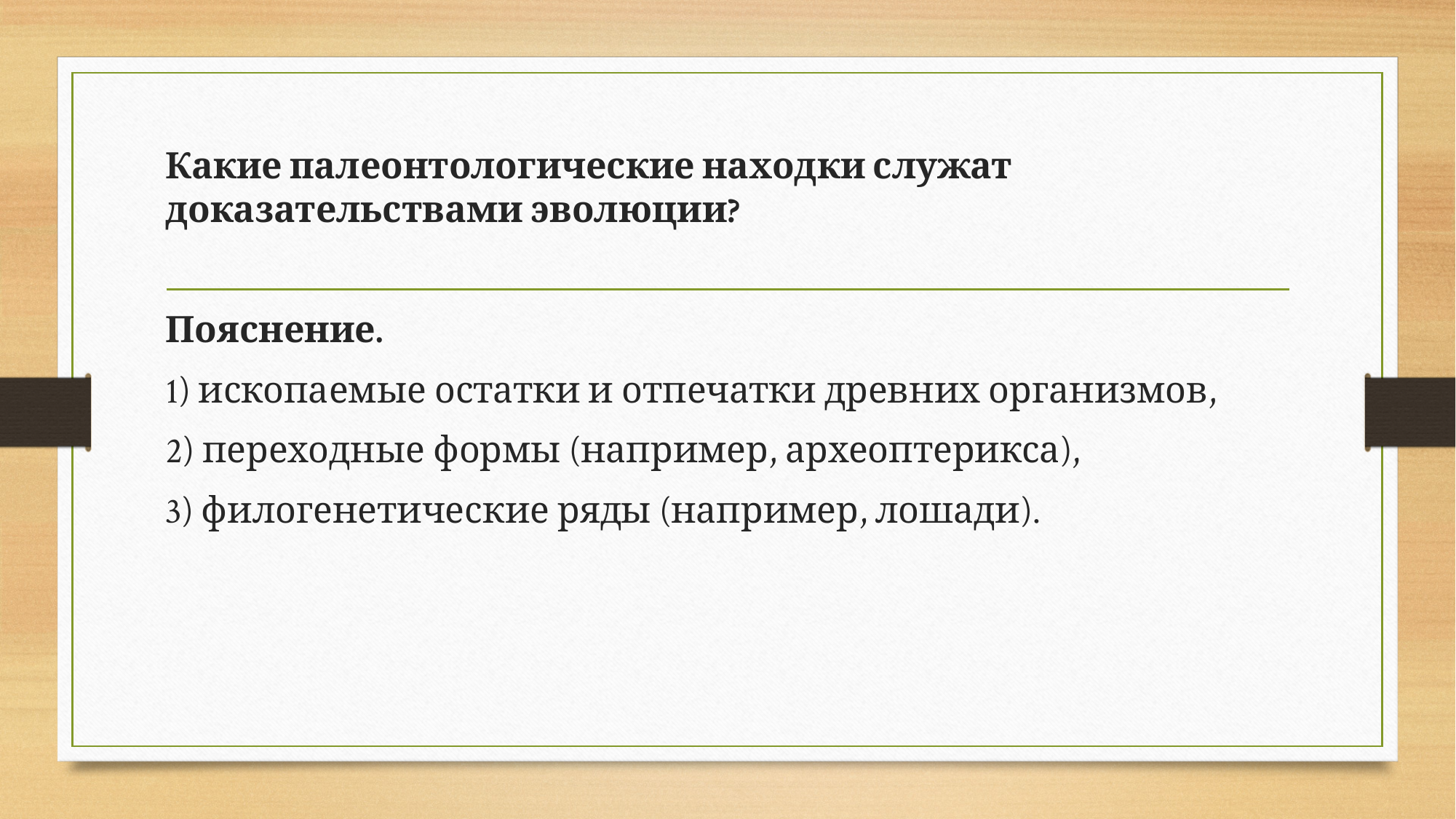

#
Какие палеонтологические находки служат доказательствами эволюции?

Пояснение.
1) ископаемые остатки и отпечатки древних организмов,
2) переходные формы (например, археоптерикса),
3) филогенетические ряды (например, лошади).